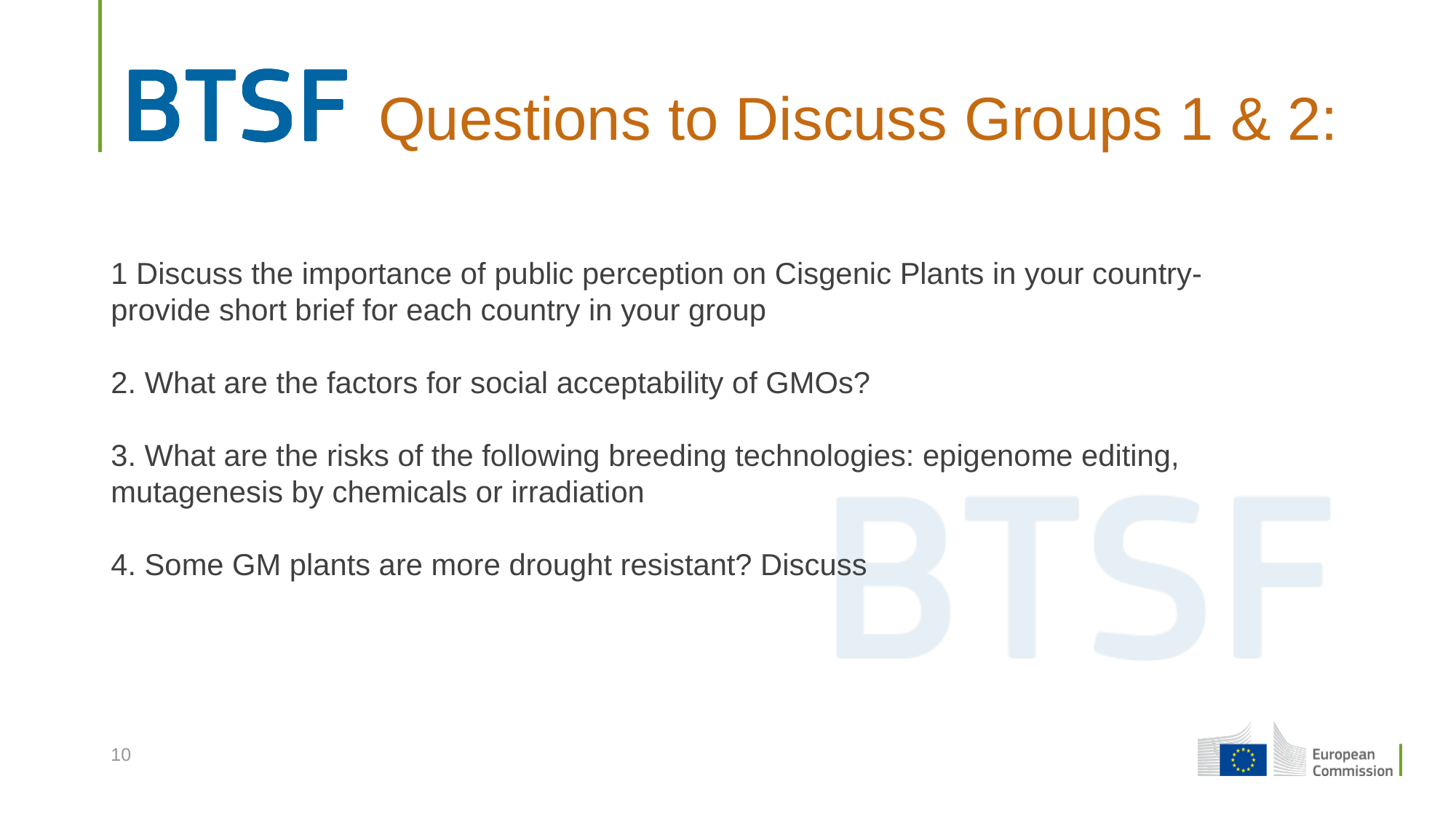

# Questions to Discuss Groups 1 & 2:
1 Discuss the importance of public perception on Cisgenic Plants in your country- provide short brief for each country in your group
2. What are the factors for social acceptability of GMOs?
3. What are the risks of the following breeding technologies: epigenome editing, mutagenesis by chemicals or irradiation
4. Some GM plants are more drought resistant? Discuss

10